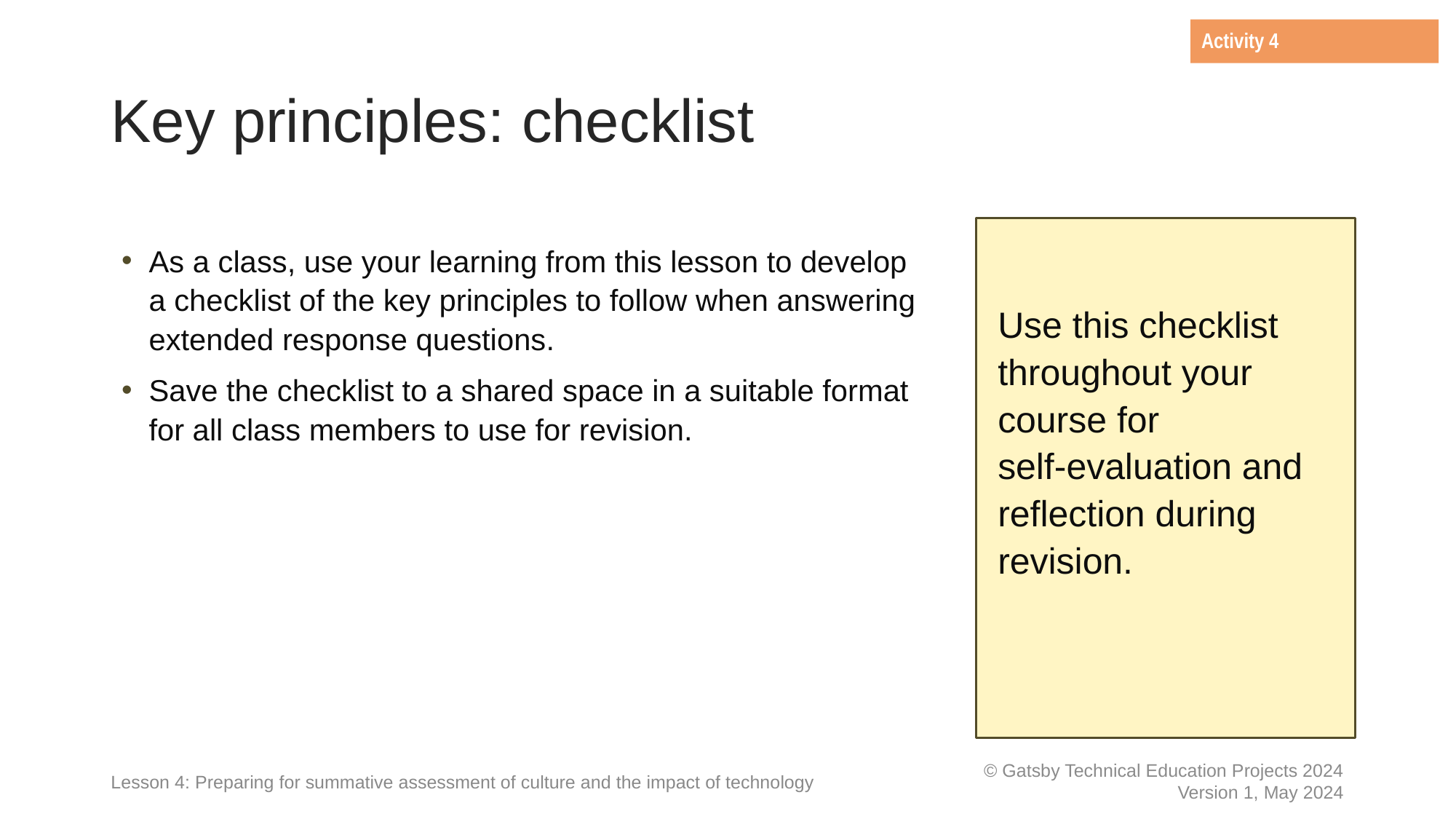

Activity 4
# Key principles: checklist
As a class, use your learning from this lesson to develop a checklist of the key principles to follow when answering extended response questions.
Save the checklist to a shared space in a suitable format for all class members to use for revision.

Use this checklist throughout your course for
self-evaluation and reflection during revision.
Lesson 4: Preparing for summative assessment of culture and the impact of technology